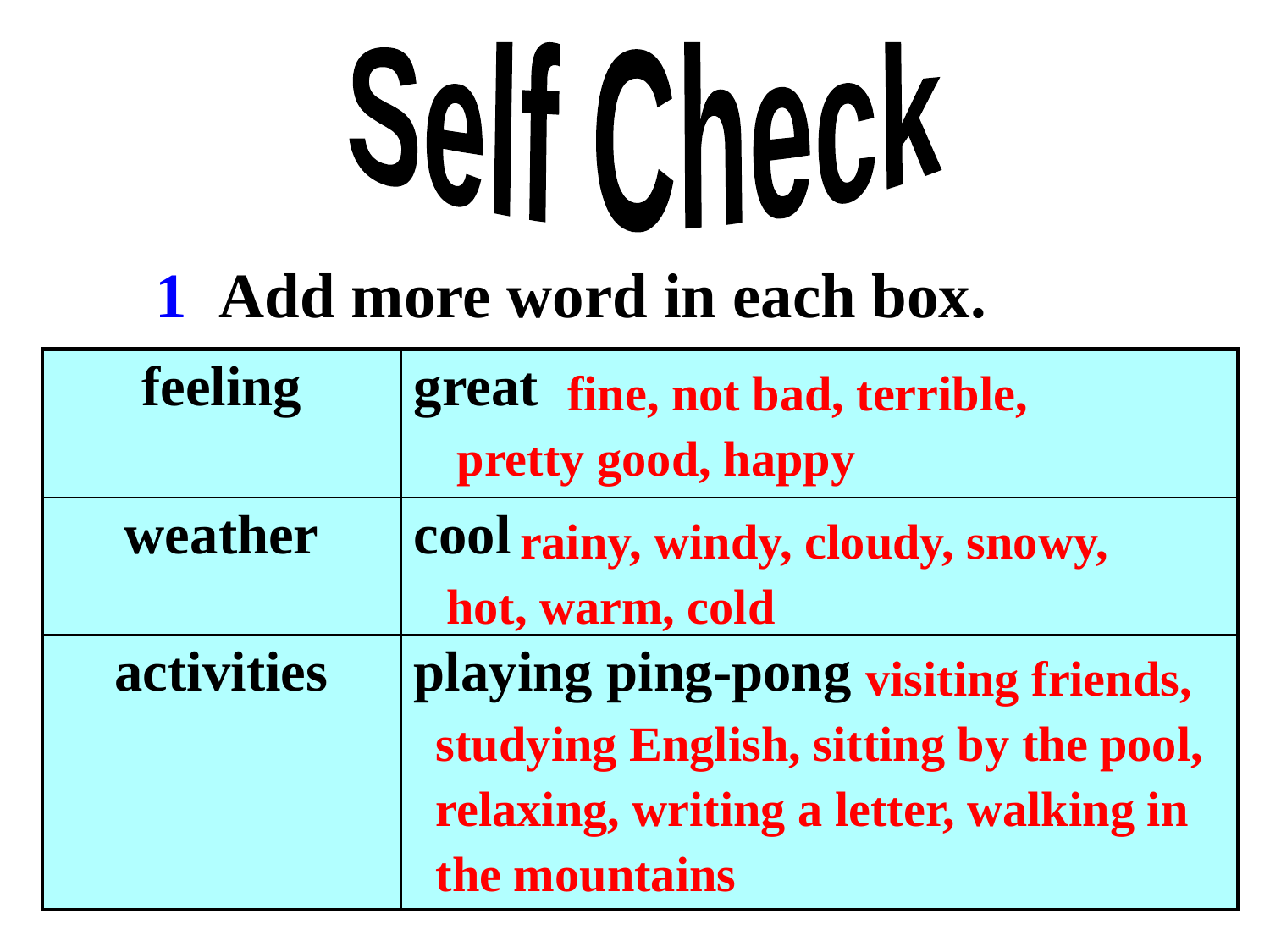

Self Check
     1  Add more word in each box.
| feeling | great |
| --- | --- |
| weather | cool |
| activities | playing ping-pong |
         fine, not bad, terrible, pretty good, happy
      rainy, windy, cloudy, snowy, hot, warm, cold
                                   visiting friends, studying English, sitting by the pool, relaxing, writing a letter, walking in the mountains